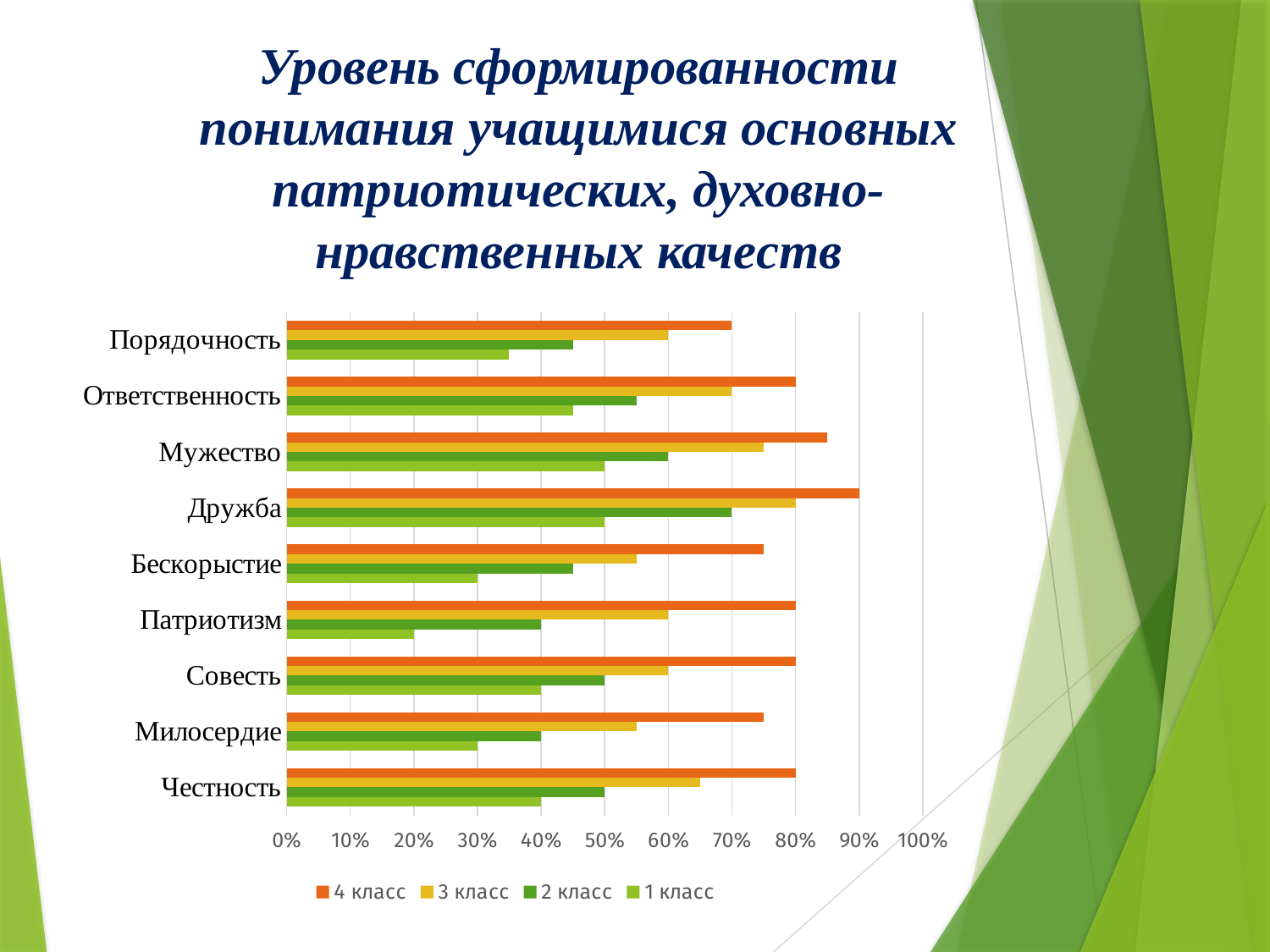

# Уровень сформированности понимания учащимися основных патриотических, духовно-нравственных качеств

### Chart

| Category | 1 класс | 2 класс | 3 класс | 4 класс |
|---|---|---|---|---|
| Честность | 0.4 | 0.5 | 0.65 | 0.8 |
| Милосердие | 0.3 | 0.4 | 0.55 | 0.75 |
| Совесть | 0.4 | 0.5 | 0.6 | 0.8 |
| Патриотизм | 0.2 | 0.4 | 0.6 | 0.8 |
| Бескорыстие | 0.3 | 0.45 | 0.55 | 0.75 |
| Дружба | 0.5 | 0.7 | 0.8 | 0.9 |
| Мужество | 0.5 | 0.6 | 0.75 | 0.85 |
| Ответственность | 0.45 | 0.55 | 0.7 | 0.8 |
| Порядочность | 0.35 | 0.45 | 0.6 | 0.7 |